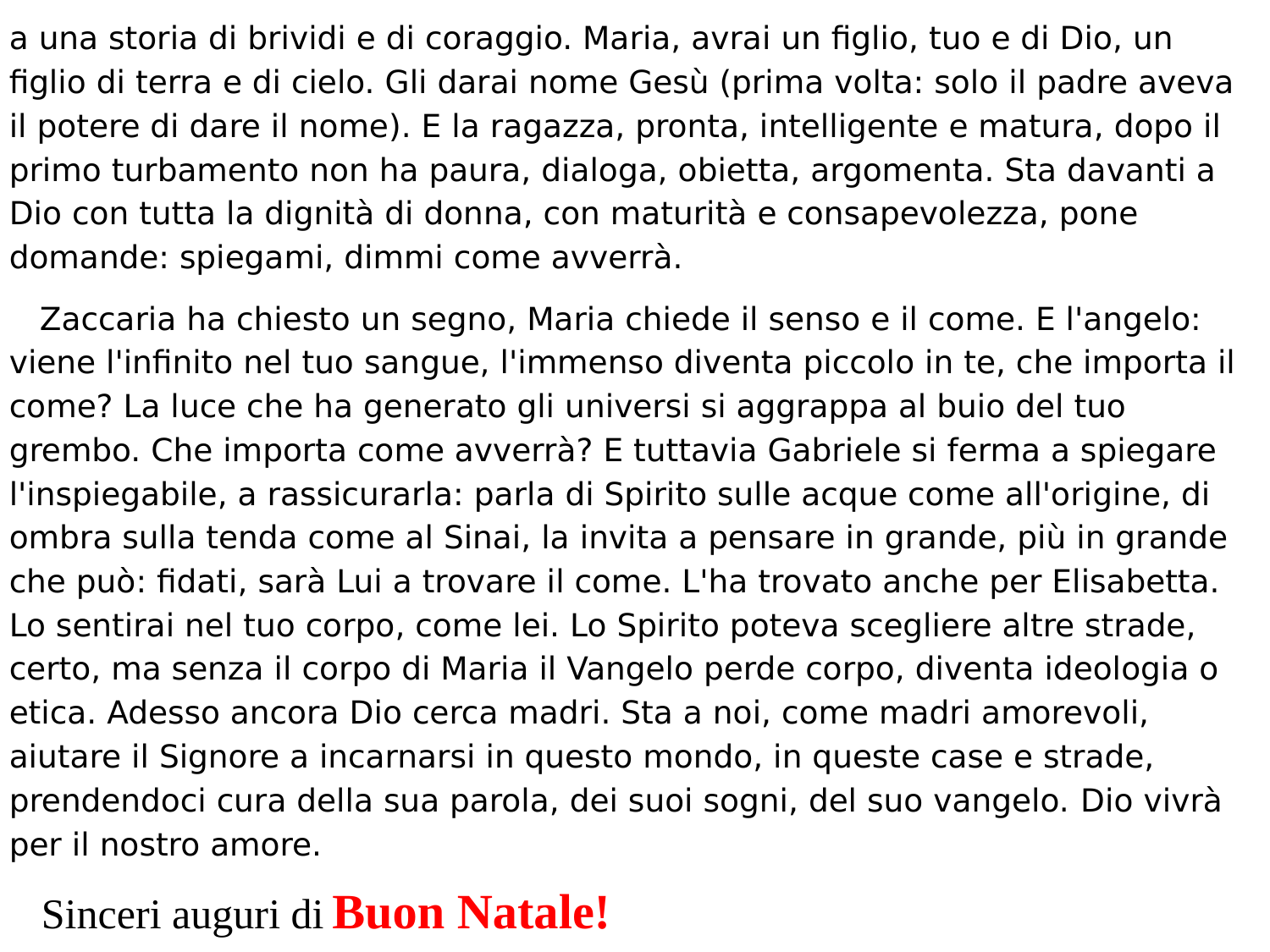

a una storia di brividi e di coraggio. Maria, avrai un figlio, tuo e di Dio, un figlio di terra e di cielo. Gli darai nome Gesù (prima volta: solo il padre aveva il potere di dare il nome). E la ragazza, pronta, intelligente e matura, dopo il primo turbamento non ha paura, dialoga, obietta, argomenta. Sta davanti a Dio con tutta la dignità di donna, con maturità e consapevolezza, pone domande: spiegami, dimmi come avverrà.
   Zaccaria ha chiesto un segno, Maria chiede il senso e il come. E l'angelo: viene l'infinito nel tuo sangue, l'immenso diventa piccolo in te, che importa il come? La luce che ha generato gli universi si aggrappa al buio del tuo grembo. Che importa come avverrà? E tuttavia Gabriele si ferma a spiegare l'inspiegabile, a rassicurarla: parla di Spirito sulle acque come all'origine, di ombra sulla tenda come al Sinai, la invita a pensare in grande, più in grande che può: fidati, sarà Lui a trovare il come. L'ha trovato anche per Elisabetta.   Lo sentirai nel tuo corpo, come lei. Lo Spirito poteva scegliere altre strade, certo, ma senza il corpo di Maria il Vangelo perde corpo, diventa ideologia o etica. Adesso ancora Dio cerca madri. Sta a noi, come madri amorevoli, aiutare il Signore a incarnarsi in questo mondo, in queste case e strade, prendendoci cura della sua parola, dei suoi sogni, del suo vangelo. Dio vivrà per il nostro amore.
   Sinceri auguri di Buon Natale!